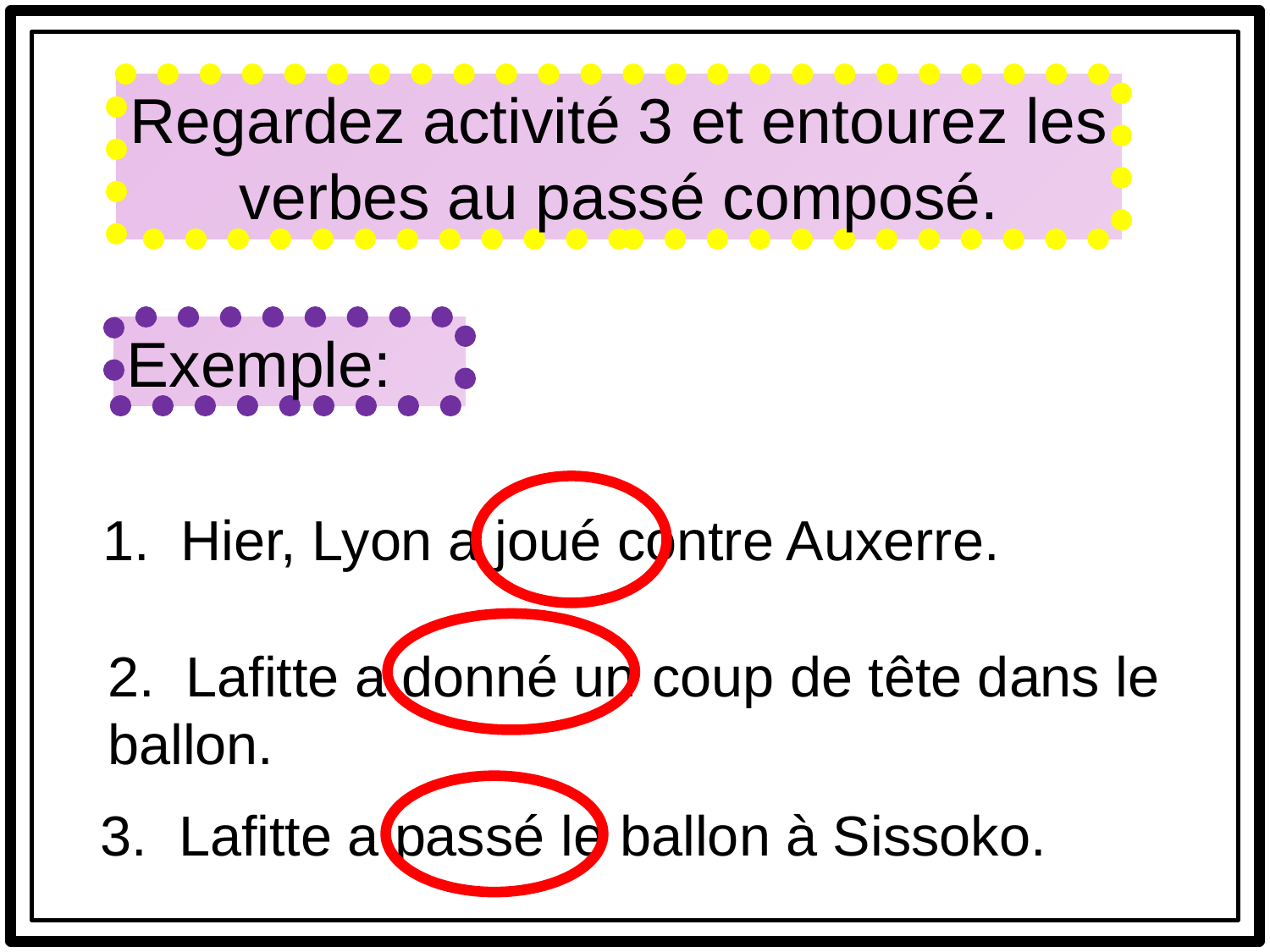

Regardez activité 3 et entourez les verbes au passé composé.
Exemple:

1.  Hier, Lyon a joué contre Auxerre.

2.  Lafitte a donné un coup de tête dans le ballon.

3.  Lafitte a passé le ballon à Sissoko.